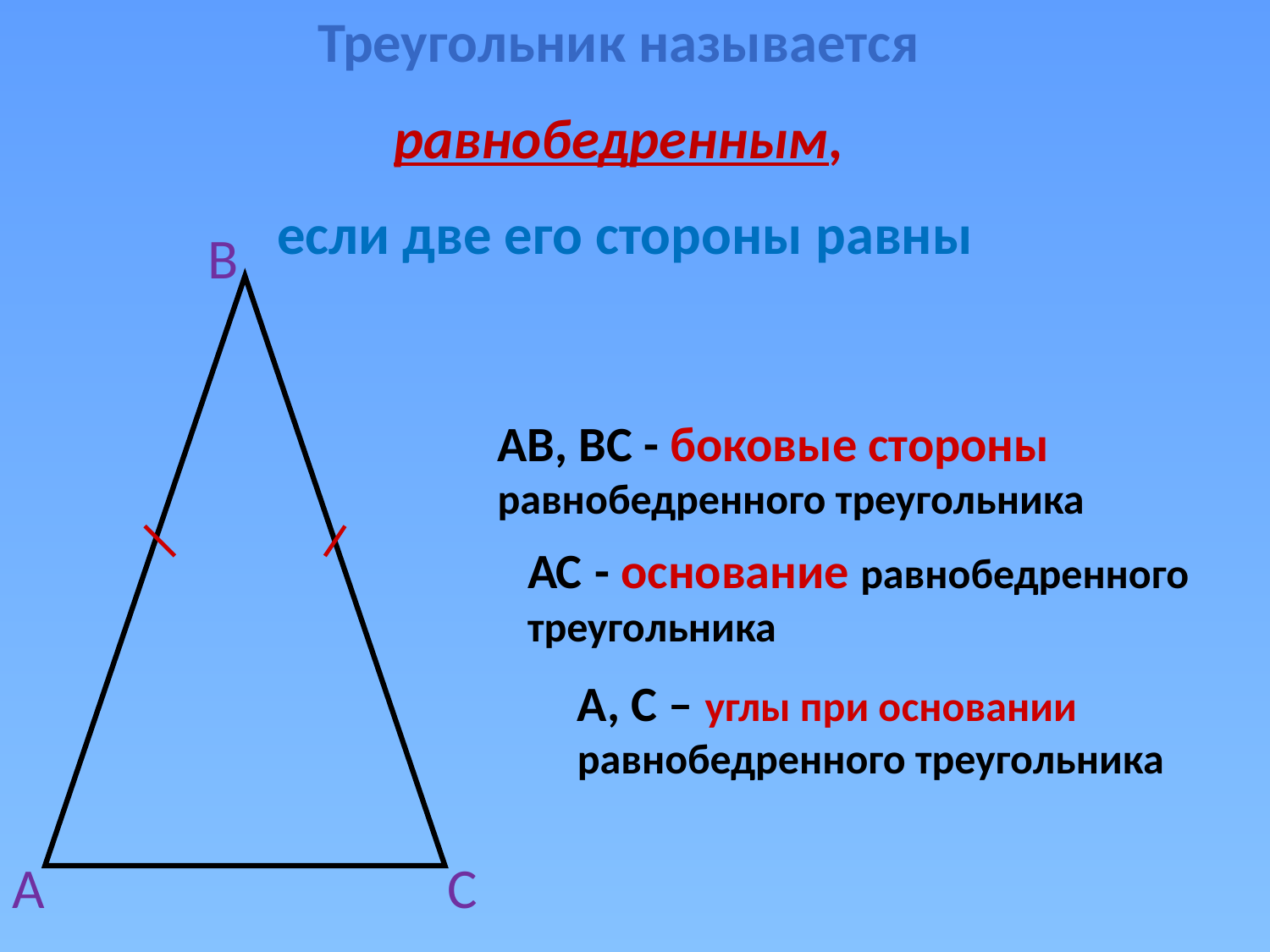

Треугольник называется
равнобедренным,
если две его стороны равны
В

АВ, ВС - боковые стороны равнобедренного треугольника

АС - основание равнобедренного треугольника
А, С – углы при основании равнобедренного треугольника
А
С